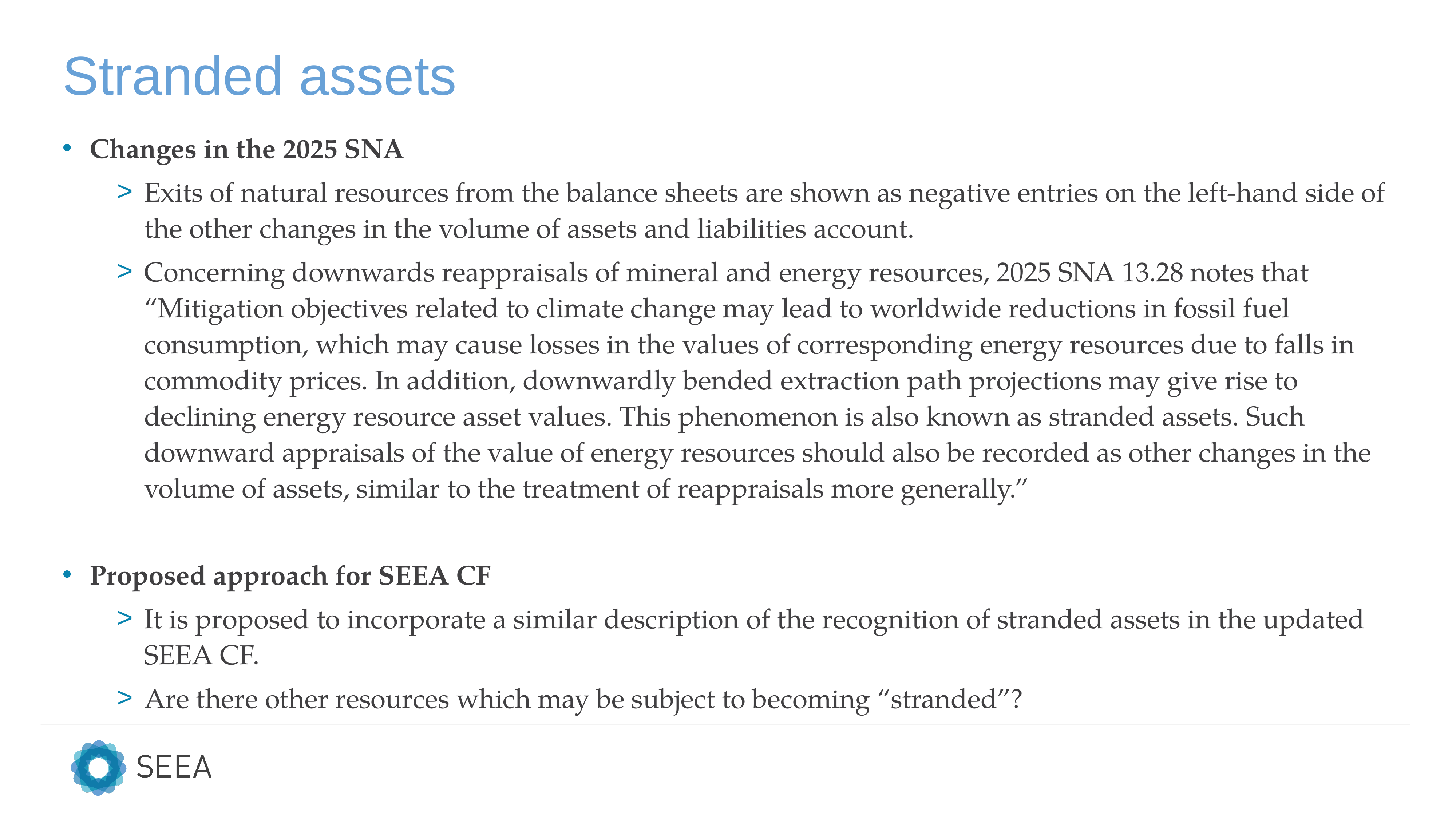

# Stranded assets
Changes in the 2025 SNA
Exits of natural resources from the balance sheets are shown as negative entries on the left-hand side of the other changes in the volume of assets and liabilities account.
Concerning downwards reappraisals of mineral and energy resources, 2025 SNA 13.28 notes that “Mitigation objectives related to climate change may lead to worldwide reductions in fossil fuel consumption, which may cause losses in the values of corresponding energy resources due to falls in commodity prices. In addition, downwardly bended extraction path projections may give rise to declining energy resource asset values. This phenomenon is also known as stranded assets. Such downward appraisals of the value of energy resources should also be recorded as other changes in the volume of assets, similar to the treatment of reappraisals more generally.”
Proposed approach for SEEA CF
It is proposed to incorporate a similar description of the recognition of stranded assets in the updated SEEA CF.
Are there other resources which may be subject to becoming “stranded”?